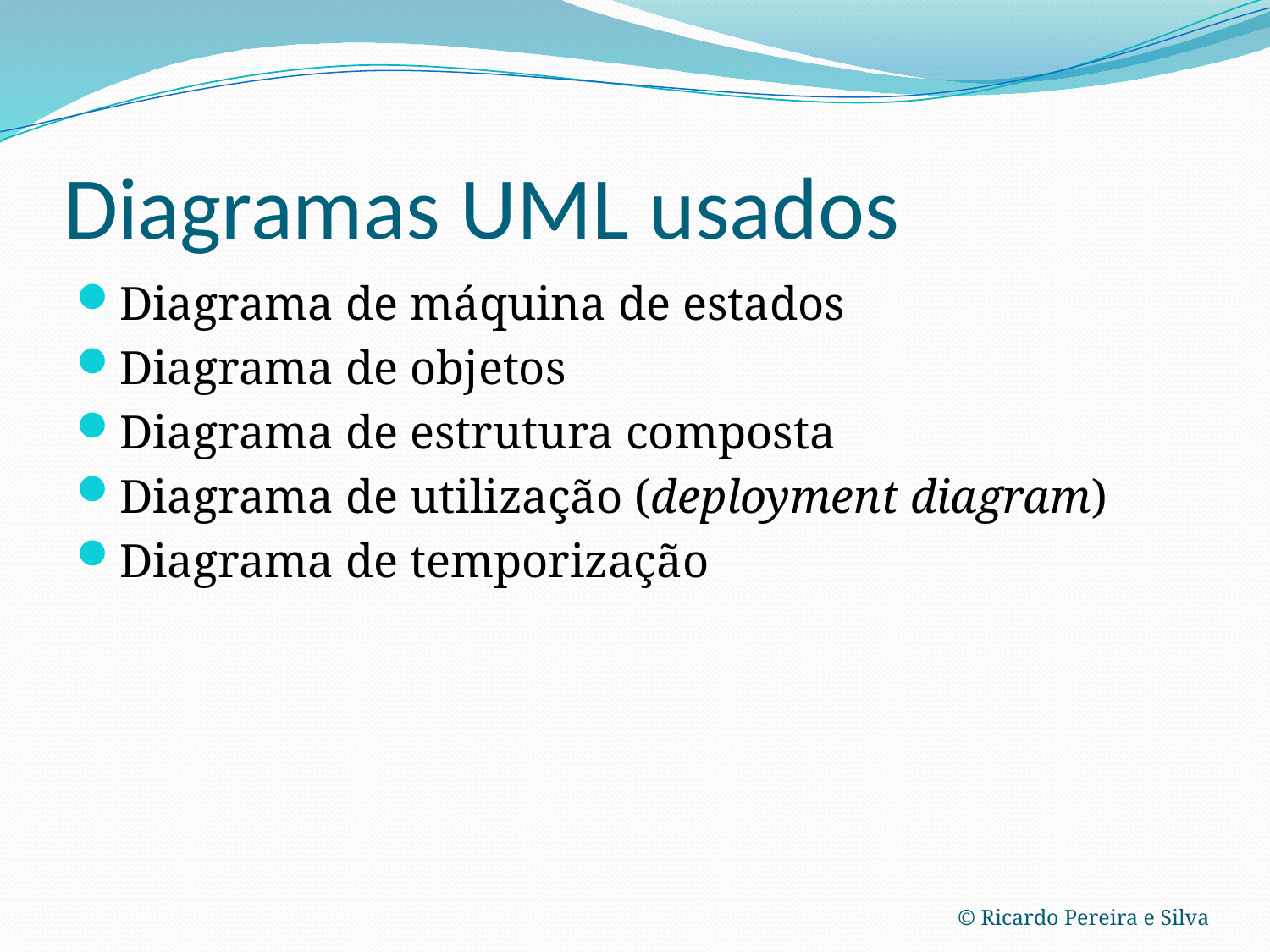

# Diagramas UML usados
Diagrama de máquina de estados
Diagrama de objetos
Diagrama de estrutura composta
Diagrama de utilização (deployment diagram)
Diagrama de temporização
© Ricardo Pereira e Silva